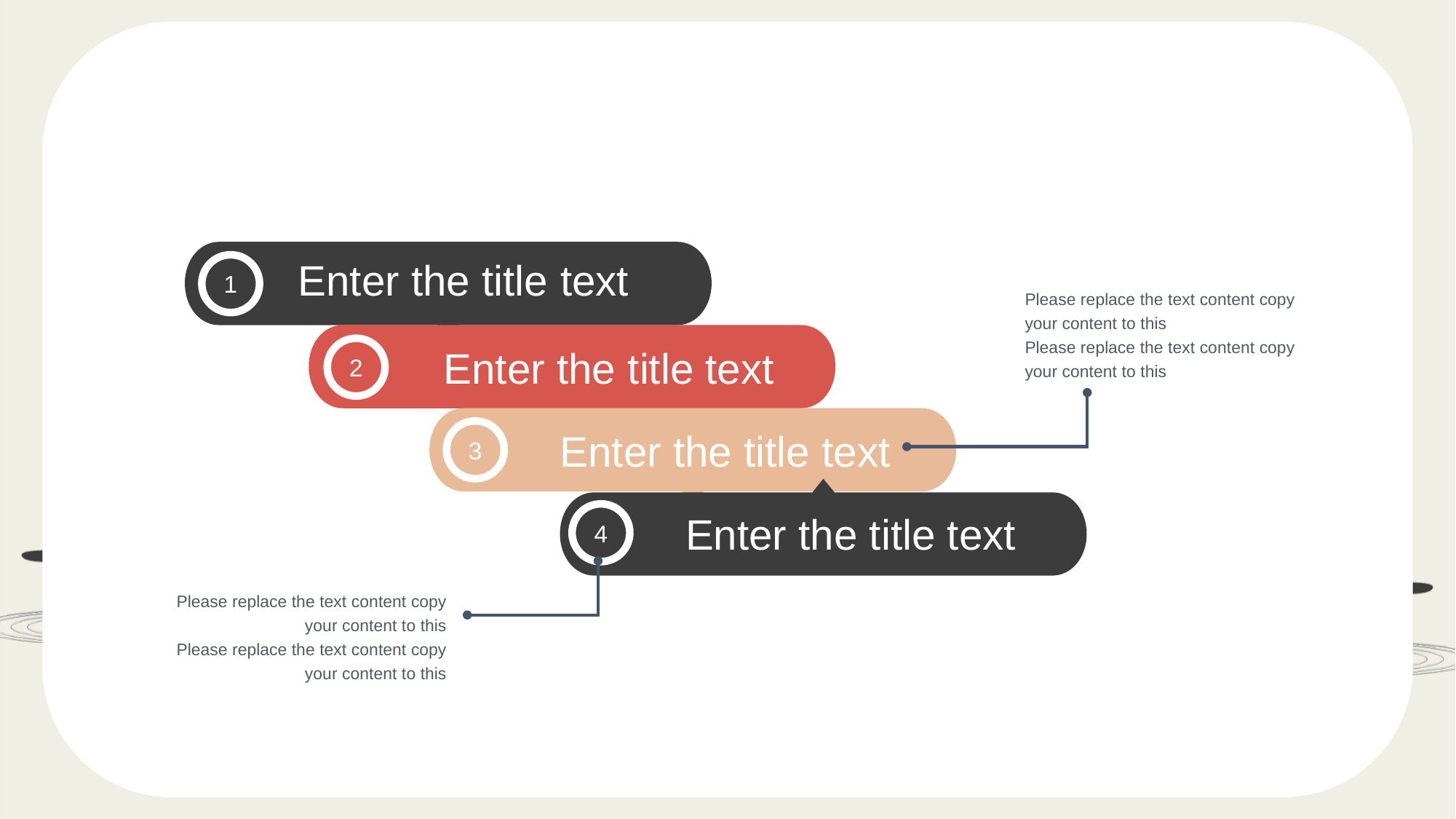

1
Enter the title text
Please replace the text content copy your content to this
Please replace the text content copy your content to this

3
Enter the title text

2
Enter the title text

4
Enter the title text

Please replace the text content copy your content to this
Please replace the text content copy your content to this